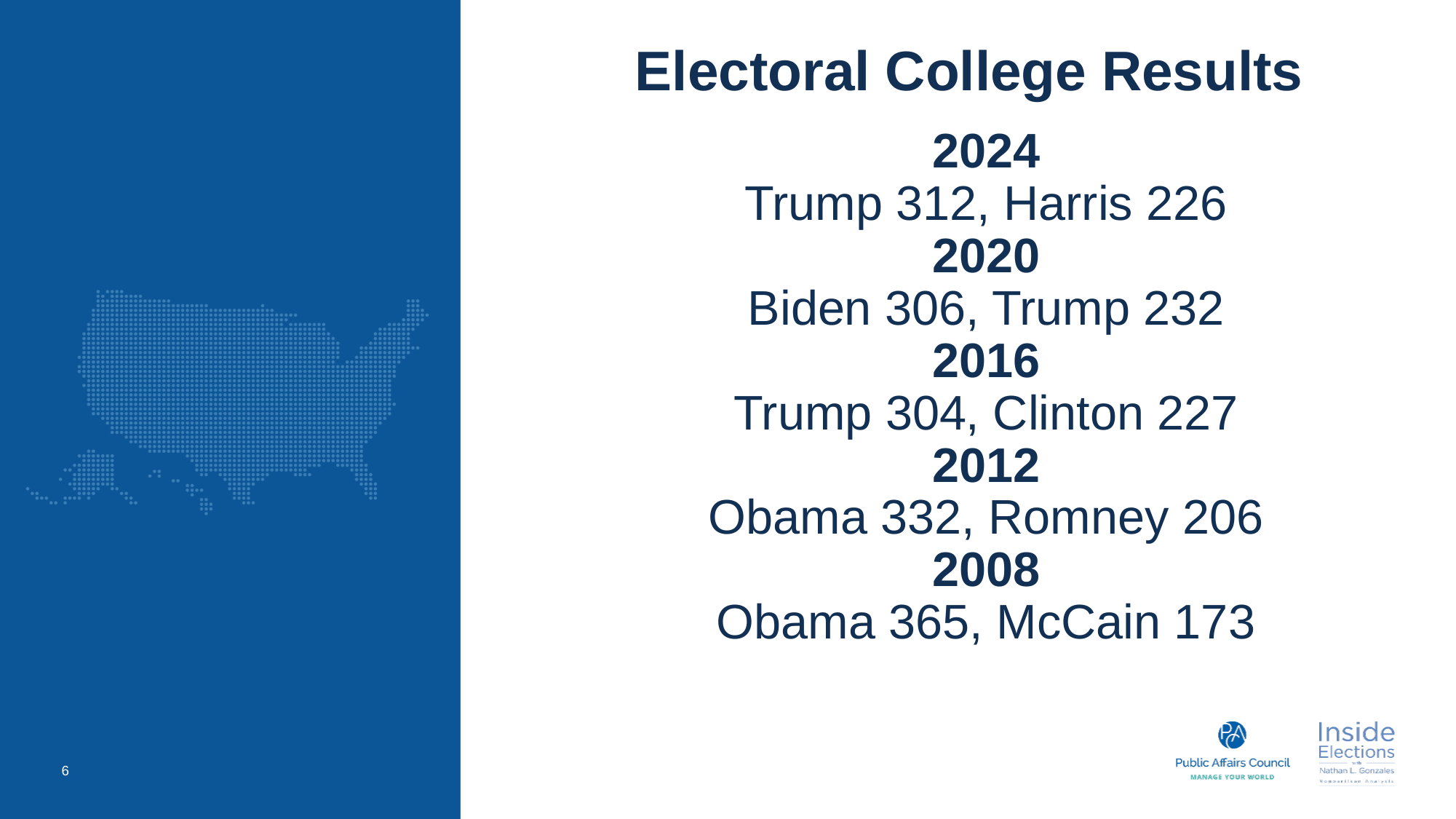

# Electoral College Results
2024
Trump 312, Harris 226
2020
Biden 306, Trump 232
2016
Trump 304, Clinton 227
2012
Obama 332, Romney 206
2008
Obama 365, McCain 173